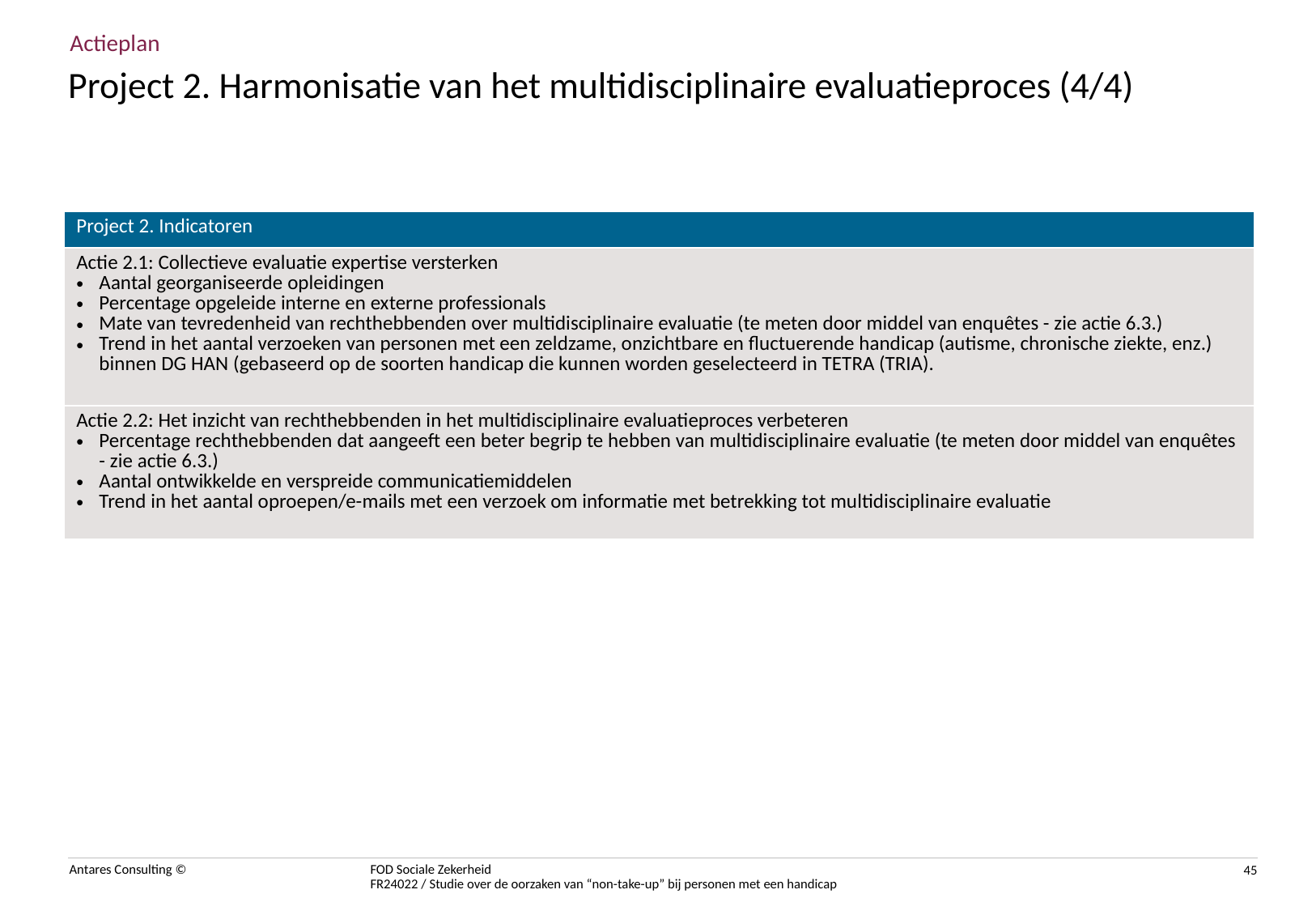

Actieplan
# Project 2. Harmonisatie van het multidisciplinaire evaluatieproces (4/4)
| Project 2. Indicatoren |
| --- |
| Actie 2.1: Collectieve evaluatie expertise versterken Aantal georganiseerde opleidingen Percentage opgeleide interne en externe professionals Mate van tevredenheid van rechthebbenden over multidisciplinaire evaluatie (te meten door middel van enquêtes - zie actie 6.3.) Trend in het aantal verzoeken van personen met een zeldzame, onzichtbare en fluctuerende handicap (autisme, chronische ziekte, enz.) binnen DG HAN (gebaseerd op de soorten handicap die kunnen worden geselecteerd in TETRA (TRIA). |
| Actie 2.2: Het inzicht van rechthebbenden in het multidisciplinaire evaluatieproces verbeteren Percentage rechthebbenden dat aangeeft een beter begrip te hebben van multidisciplinaire evaluatie (te meten door middel van enquêtes - zie actie 6.3.) Aantal ontwikkelde en verspreide communicatiemiddelen Trend in het aantal oproepen/e-mails met een verzoek om informatie met betrekking tot multidisciplinaire evaluatie |